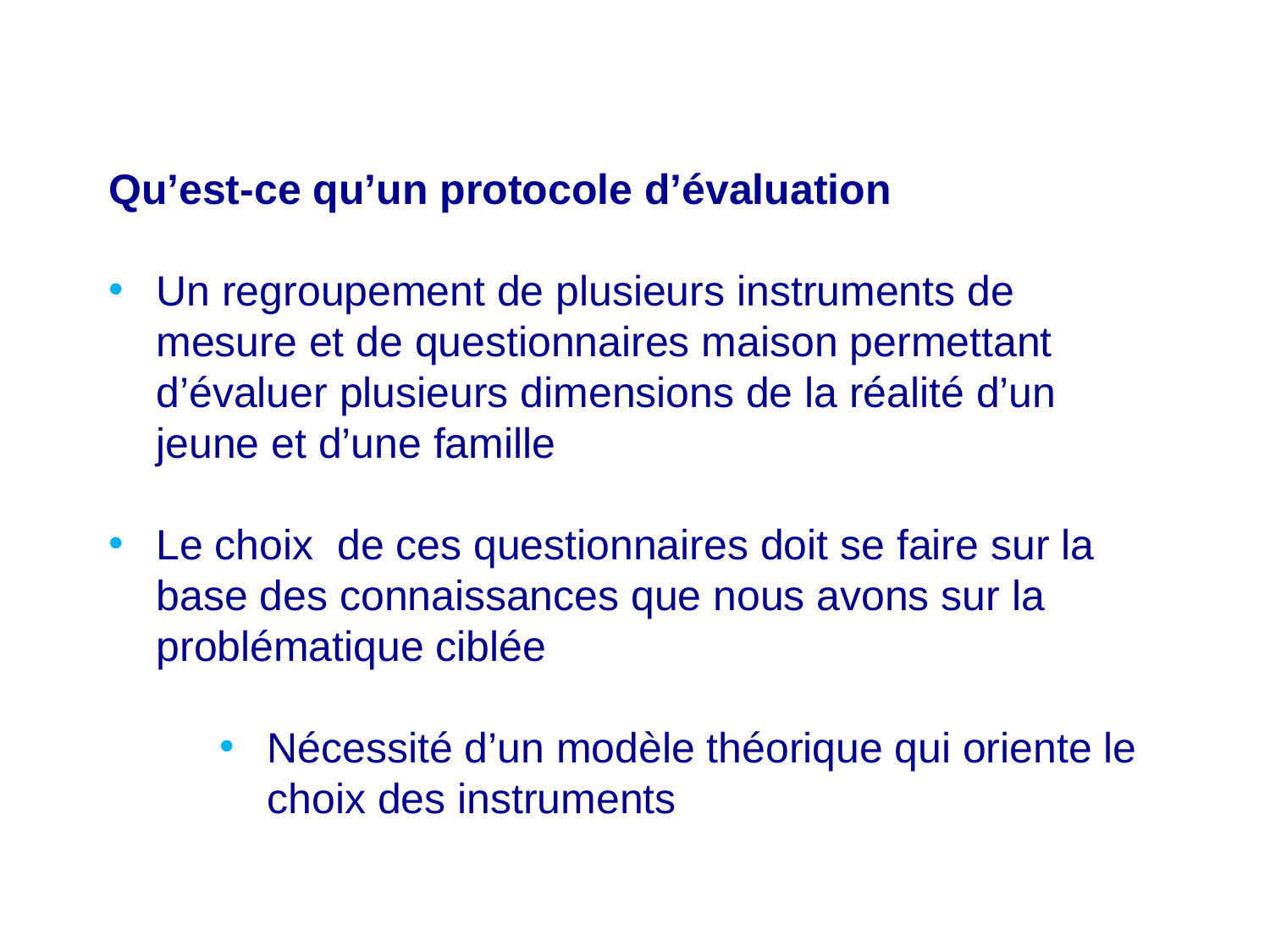

Qu’est-ce qu’un protocole d’évaluation

Un regroupement de plusieurs instruments de mesure et de questionnaires maison permettant d’évaluer plusieurs dimensions de la réalité d’un jeune et d’une famille

Le choix  de ces questionnaires doit se faire sur la base des connaissances que nous avons sur la problématique ciblée

Nécessité d’un modèle théorique qui oriente le choix des instruments

67